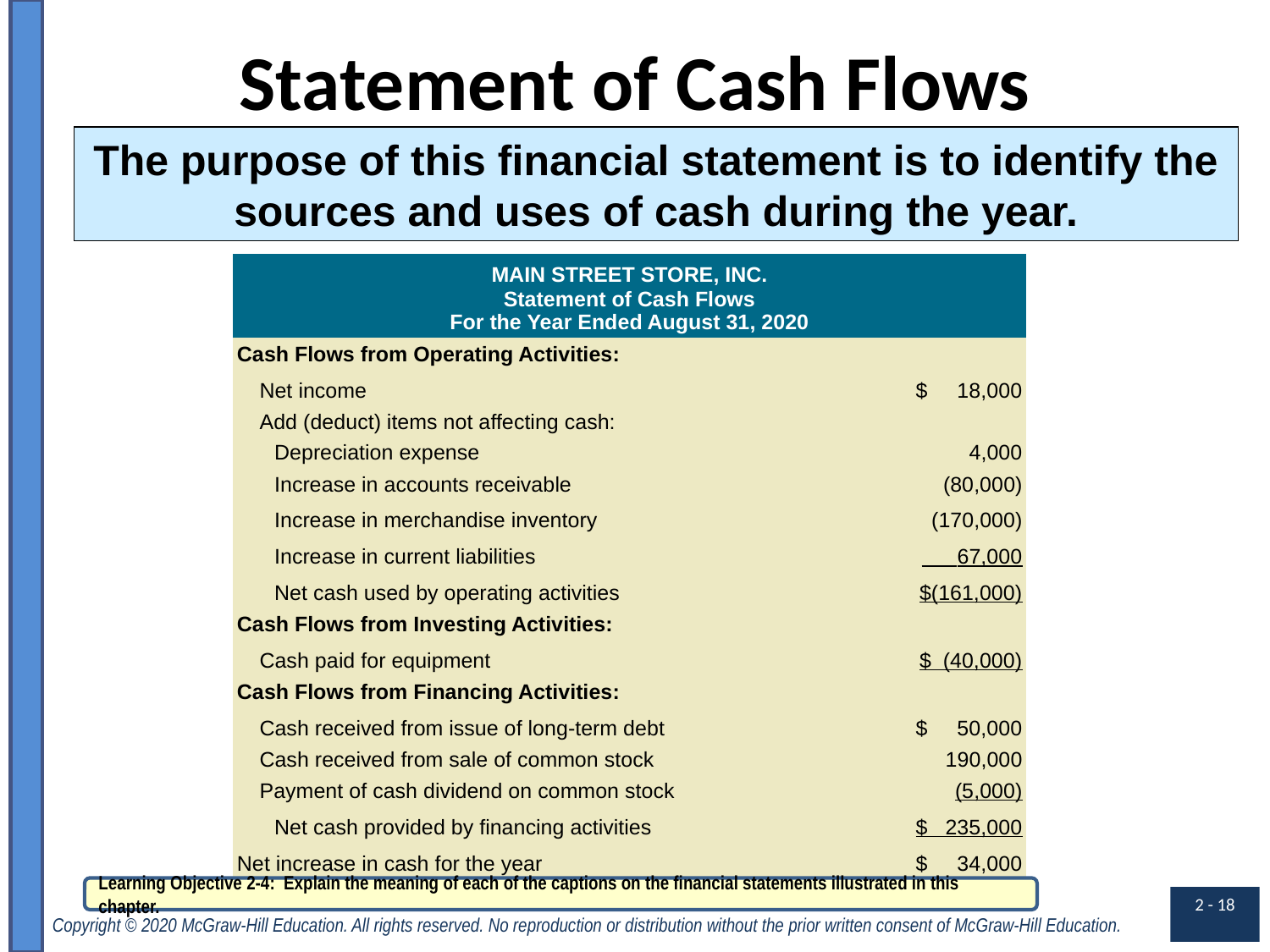

# Statement of Cash Flows
The purpose of this financial statement is to identify the sources and uses of cash during the year.
| MAIN STREET STORE, INC. Statement of Cash Flows For the Year Ended August 31, 2020 |  |
| --- | --- |
| Cash Flows from Operating Activities: |  |
| Net income | $     18,000 |
| Add (deduct) items not affecting cash: |  |
| Depreciation expense | 4,000 |
| Increase in accounts receivable | (80,000) |
| Increase in merchandise inventory | (170,000) |
| Increase in current liabilities | 67,000 |
| Net cash used by operating activities | $(161,000) |
| Cash Flows from Investing Activities: |  |
| Cash paid for equipment | $  (40,000) |
| Cash Flows from Financing Activities: |  |
| Cash received from issue of long-term debt | $     50,000 |
| Cash received from sale of common stock | 190,000 |
| Payment of cash dividend on common stock | (5,000) |
| Net cash provided by financing activities | $   235,000 |
| Net increase in cash for the year | $     34,000 |
Learning Objective 2-4:  Explain the meaning of each of the captions on the financial statements illustrated in this chapter.